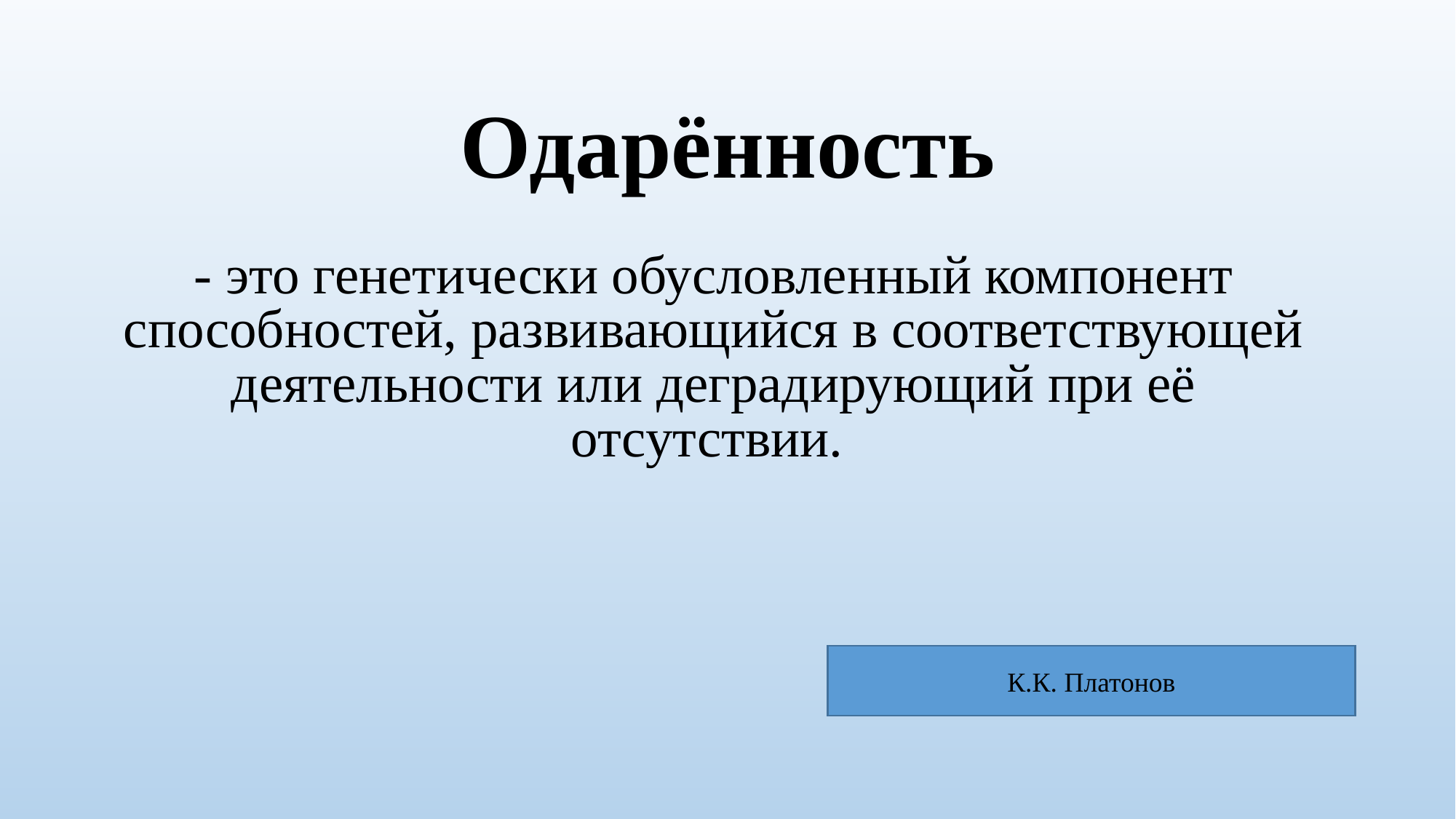

# Одарённость
- это генетически обусловленный компонент способностей, развивающийся в соответствующей деятельности или деградирующий при её отсутствии.
К.К. Платонов